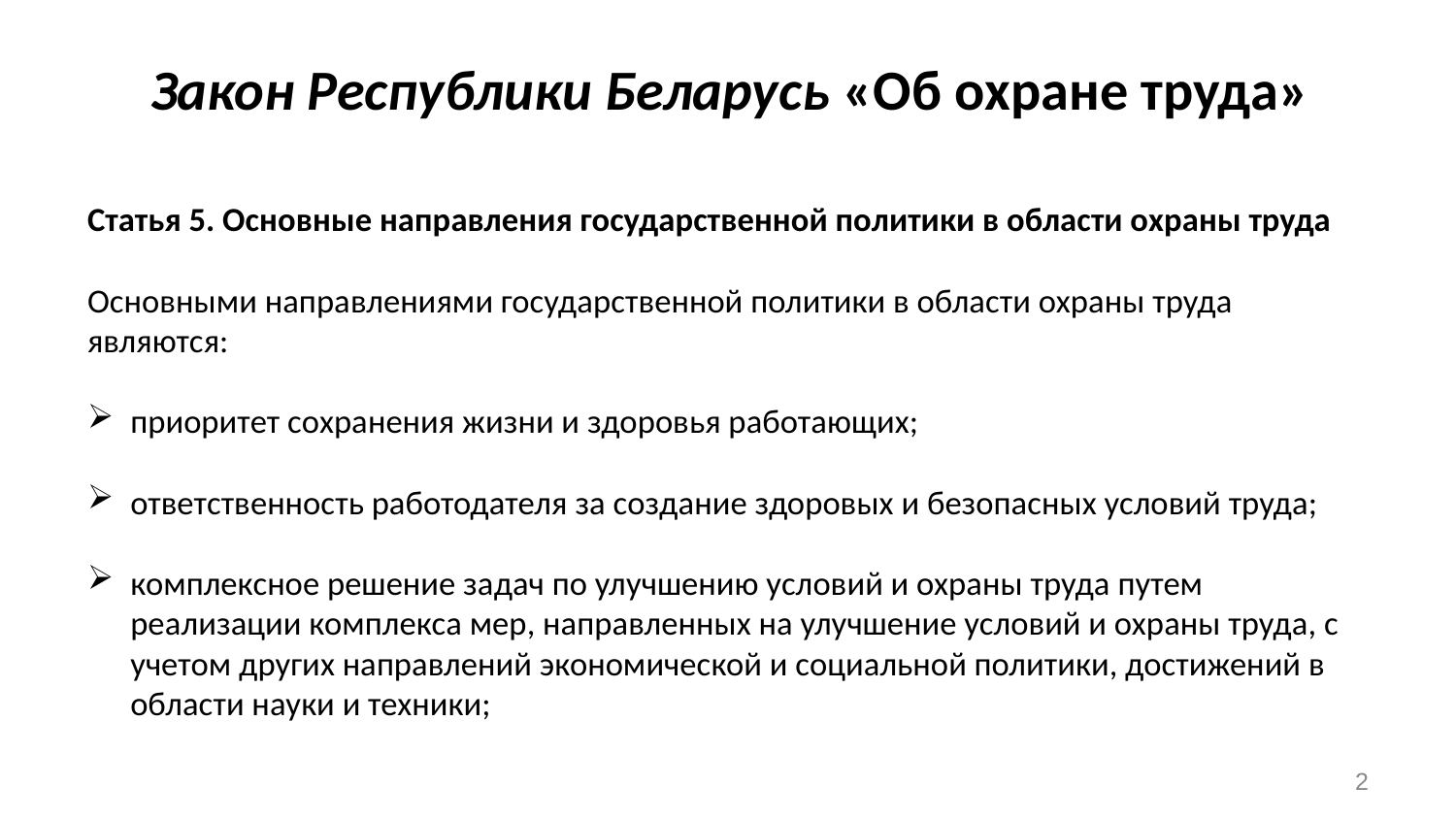

# Закон Республики Беларусь «Об охране труда»
Статья 5. Основные направления государственной политики в области охраны труда

Основными направлениями государственной политики в области охраны труда являются:

приоритет сохранения жизни и здоровья работающих;

ответственность работодателя за создание здоровых и безопасных условий труда;

комплексное решение задач по улучшению условий и охраны труда путем реализации комплекса мер, направленных на улучшение условий и охраны труда, с учетом других направлений экономической и социальной политики, достижений в области науки и техники;

2